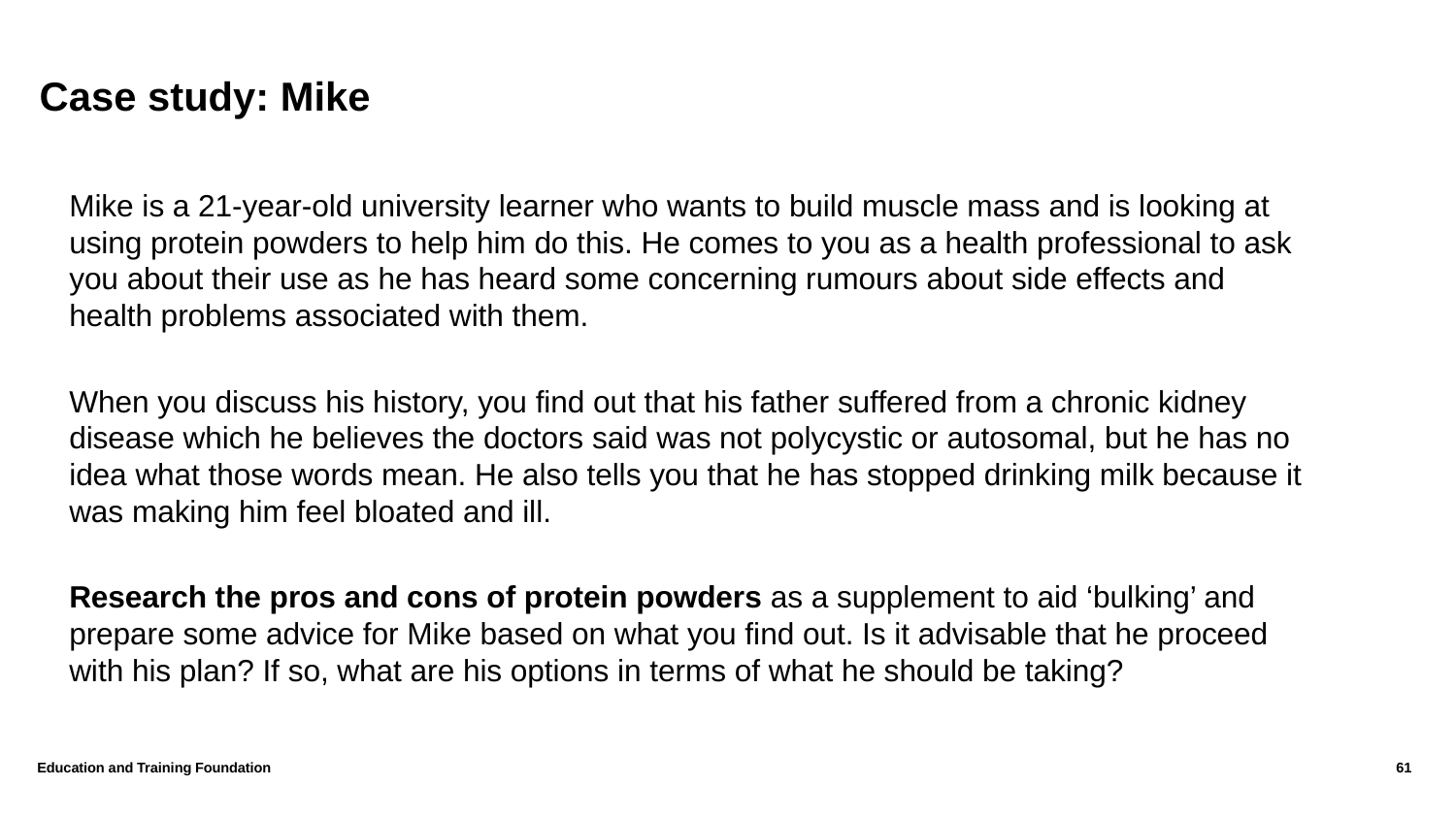

# Case study: Mike
Mike is a 21-year-old university learner who wants to build muscle mass and is looking at using protein powders to help him do this. He comes to you as a health professional to ask you about their use as he has heard some concerning rumours about side effects and health problems associated with them.

When you discuss his history, you find out that his father suffered from a chronic kidney disease which he believes the doctors said was not polycystic or autosomal, but he has no idea what those words mean. He also tells you that he has stopped drinking milk because it was making him feel bloated and ill.

Research the pros and cons of protein powders as a supplement to aid ‘bulking’ and prepare some advice for Mike based on what you find out. Is it advisable that he proceed with his plan? If so, what are his options in terms of what he should be taking?
Education and Training Foundation
61